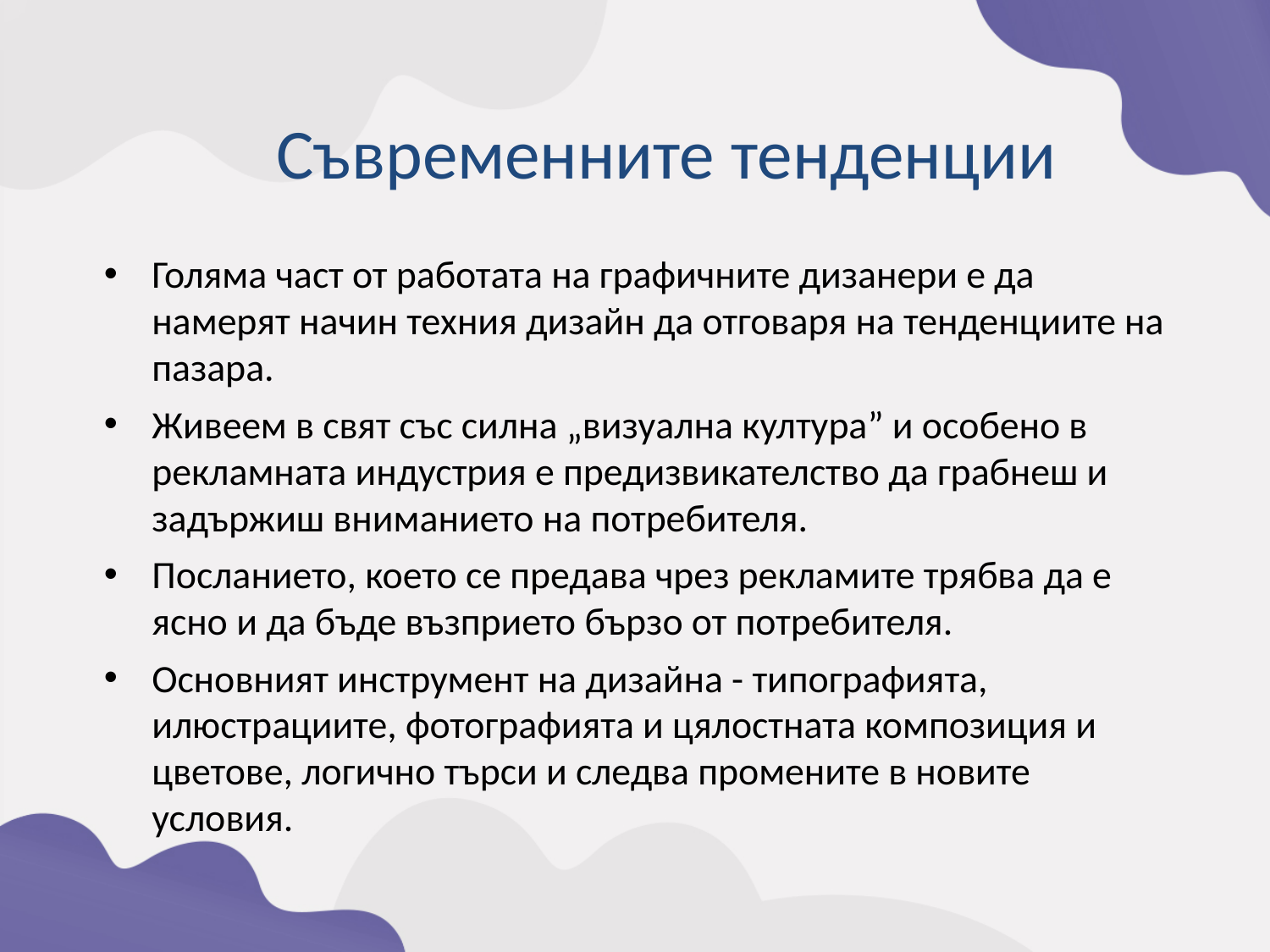

Съвременните тенденции

Голяма част от работата на графичните дизанери е да намерят начин техния дизайн да отговаря на тенденциите на пазара.
Живеем в свят със силна „визуална култура” и особено в рекламната индустрия е предизвикателство да грабнеш и задържиш вниманието на потребителя.
Посланието, което се предава чрез рекламите трябва да е ясно и да бъде възприето бързо от потребителя.
Основният инструмент на дизайна - типографията, илюстрациите, фотографията и цялостната композиция и цветове, логично търси и следва промените в новите условия.